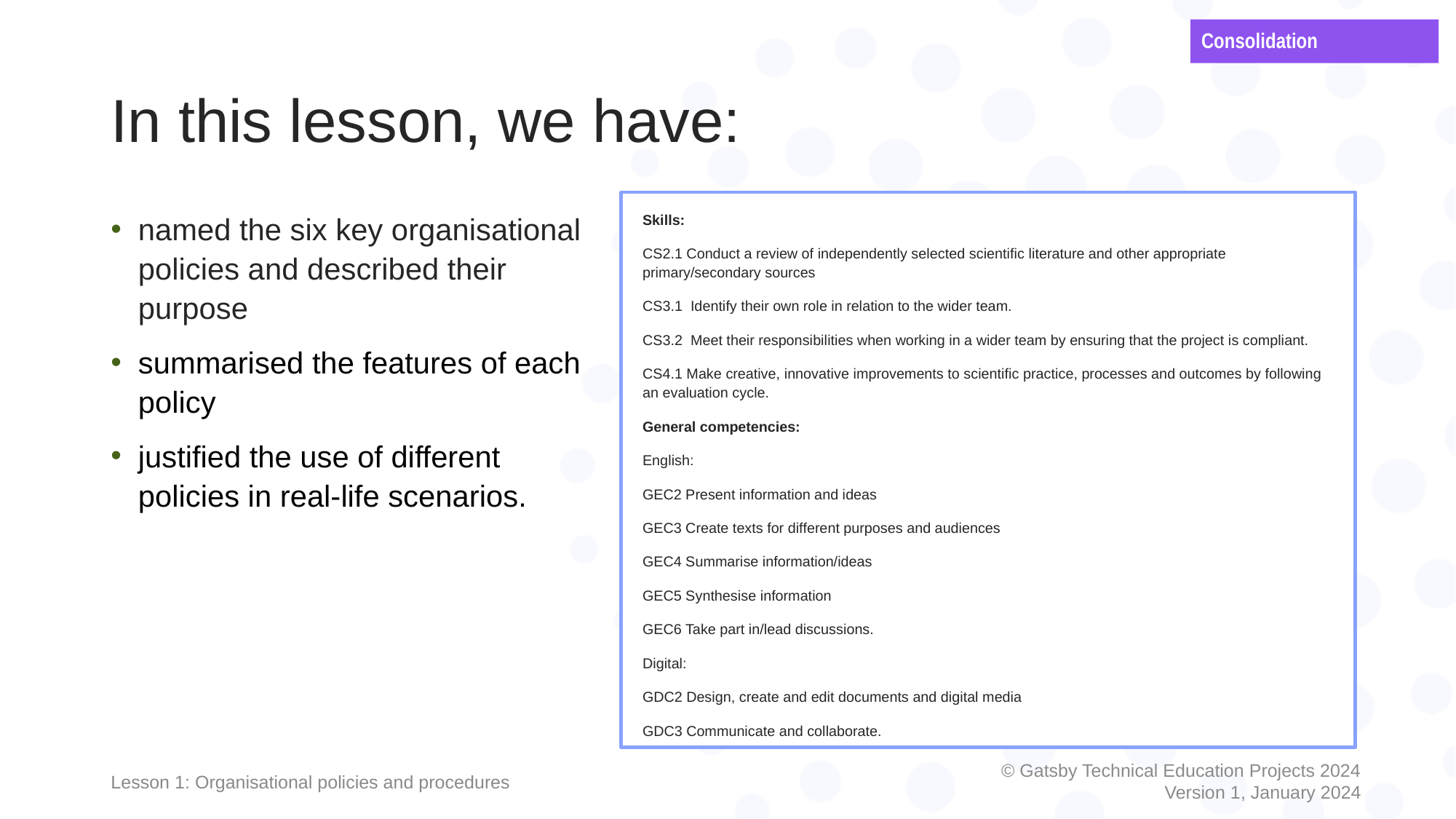

Consolidation
# In this lesson, we have:
Skills:
CS2.1 Conduct a review of independently selected scientific literature and other appropriate primary/secondary sources
CS3.1  Identify their own role in relation to the wider team.
CS3.2  Meet their responsibilities when working in a wider team by ensuring that the project is compliant.
CS4.1 Make creative, innovative improvements to scientific practice, processes and outcomes by following an evaluation cycle.
General competencies:
English:
GEC2 Present information and ideas
GEC3 Create texts for different purposes and audiences
GEC4 Summarise information/ideas
GEC5 Synthesise information
GEC6 Take part in/lead discussions.
Digital:
GDC2 Design, create and edit documents and digital media
GDC3 Communicate and collaborate.
named the six key organisational policies and described their purpose
summarised the features of each policy
justified the use of different policies in real-life scenarios.
Lesson 1: Organisational policies and procedures